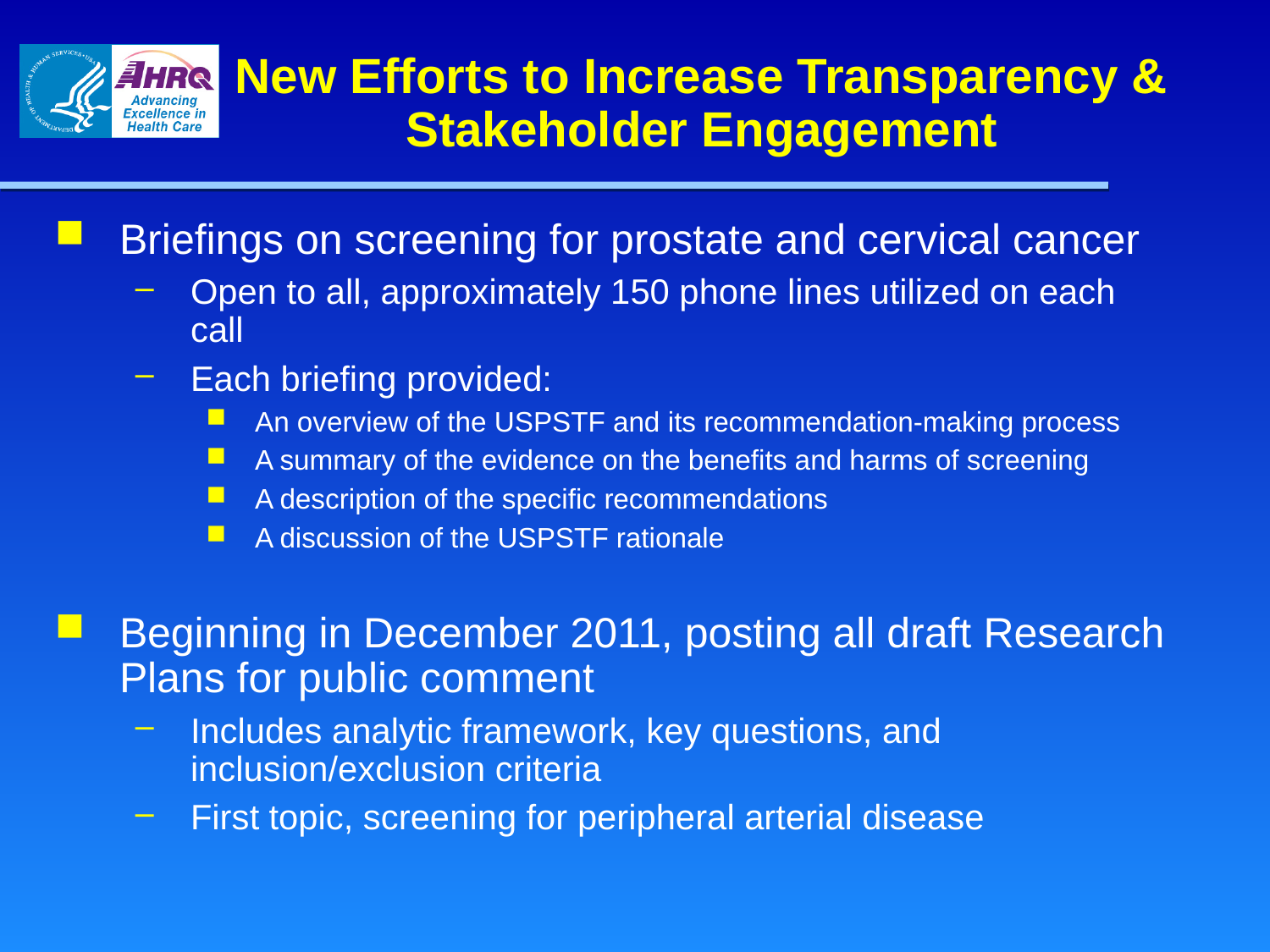

# New Efforts to Increase Transparency & Stakeholder Engagement
Briefings on screening for prostate and cervical cancer
Open to all, approximately 150 phone lines utilized on each call
Each briefing provided:
An overview of the USPSTF and its recommendation-making process
A summary of the evidence on the benefits and harms of screening
A description of the specific recommendations
A discussion of the USPSTF rationale

Beginning in December 2011, posting all draft Research Plans for public comment
Includes analytic framework, key questions, and inclusion/exclusion criteria
First topic, screening for peripheral arterial disease